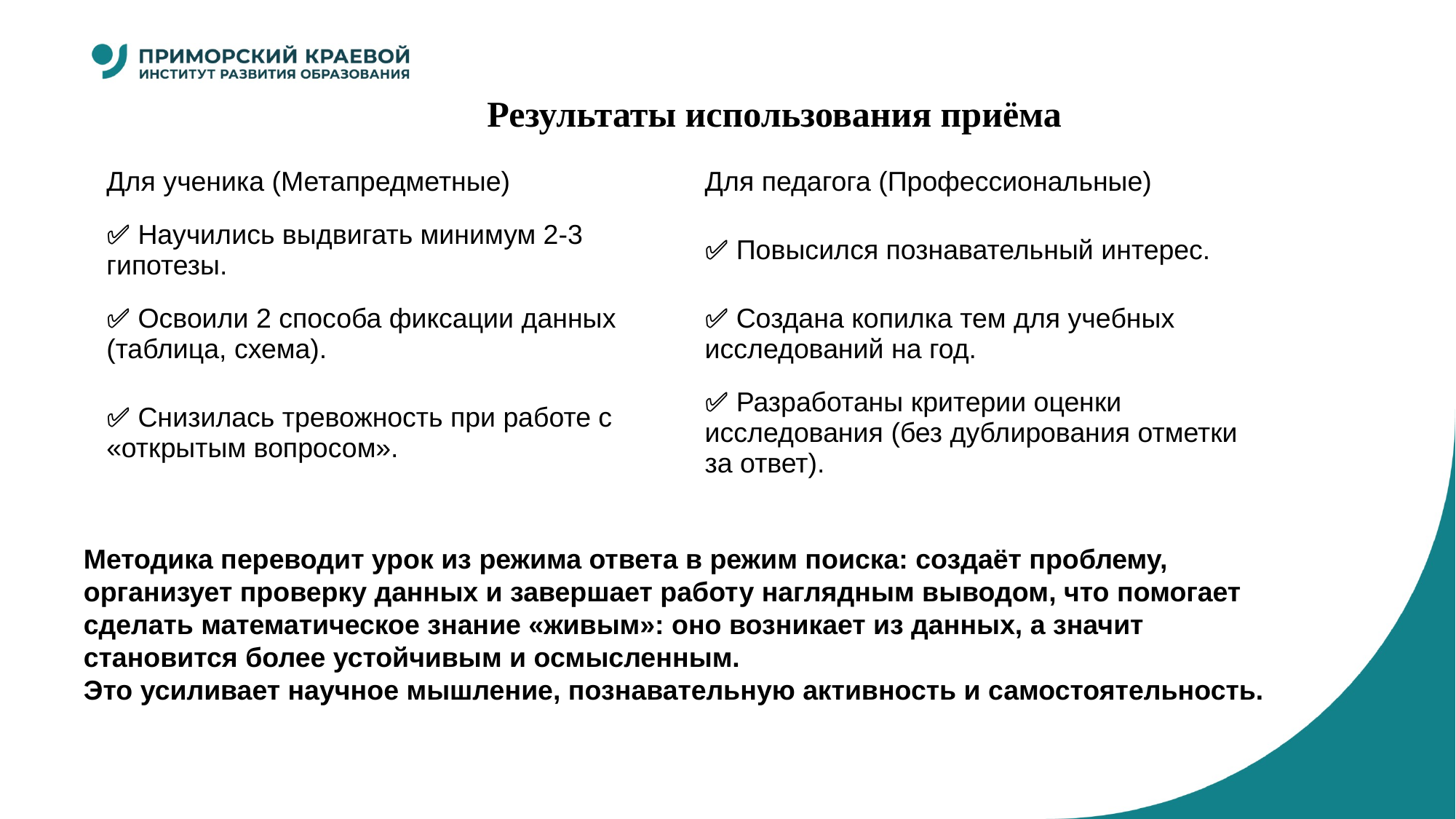

# Результаты использования приёма
| Для ученика (Метапредметные) | Для педагога (Профессиональные) |
| --- | --- |
| ✅ Научились выдвигать минимум 2-3 гипотезы. | ✅ Повысился познавательный интерес. |
| ✅ Освоили 2 способа фиксации данных (таблица, схема). | ✅ Создана копилка тем для учебных исследований на год. |
| ✅ Снизилась тревожность при работе с «открытым вопросом». | ✅ Разработаны критерии оценки исследования (без дублирования отметки за ответ). |
Методика переводит урок из режима ответа в режим поиска: создаёт проблему, организует проверку данных и завершает работу наглядным выводом, что помогает сделать математическое знание «живым»: оно возникает из данных, а значит становится более устойчивым и осмысленным.
Это усиливает научное мышление, познавательную активность и самостоятельность.